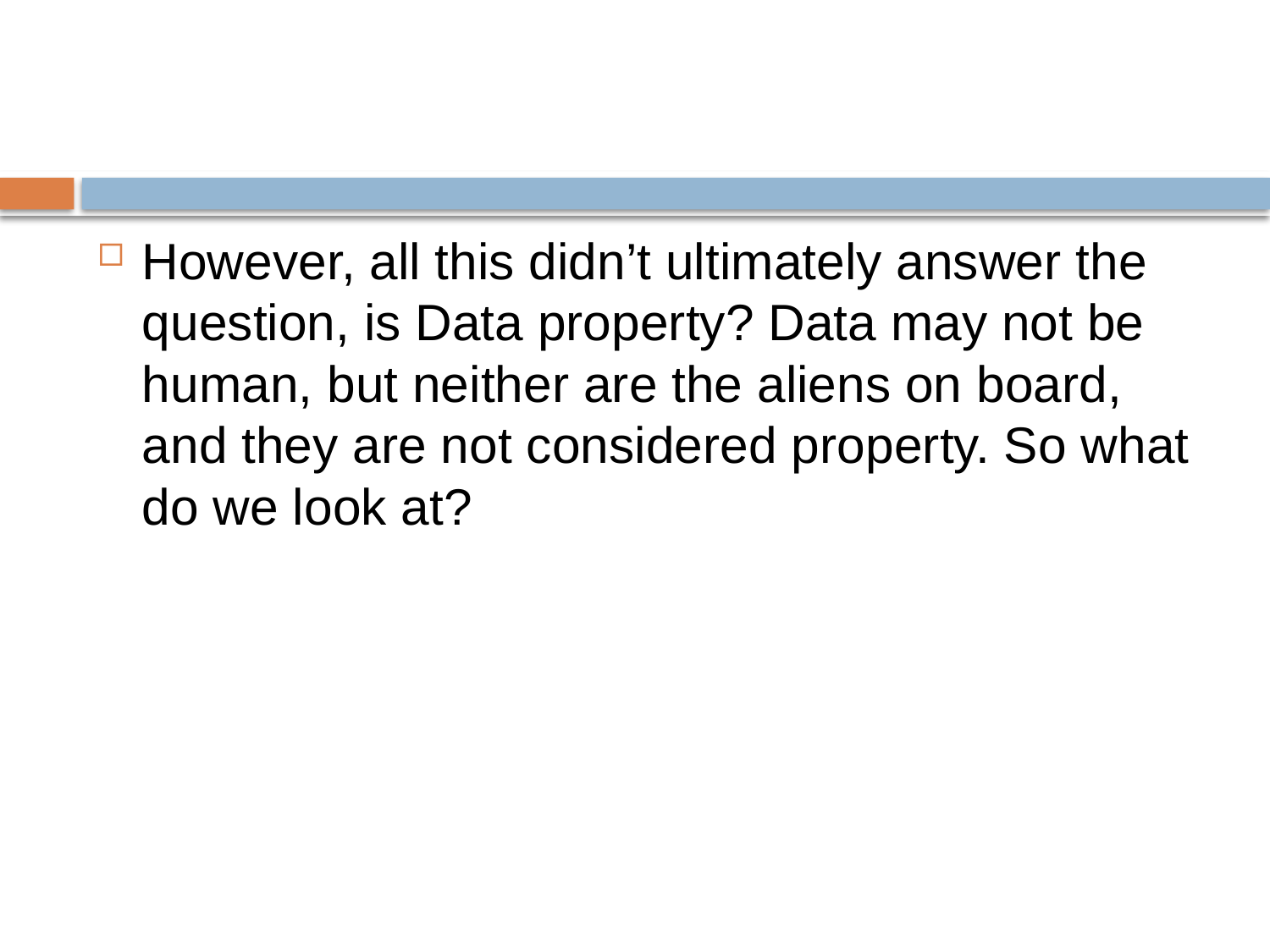

#
However, all this didn’t ultimately answer the question, is Data property? Data may not be human, but neither are the aliens on board, and they are not considered property. So what do we look at?